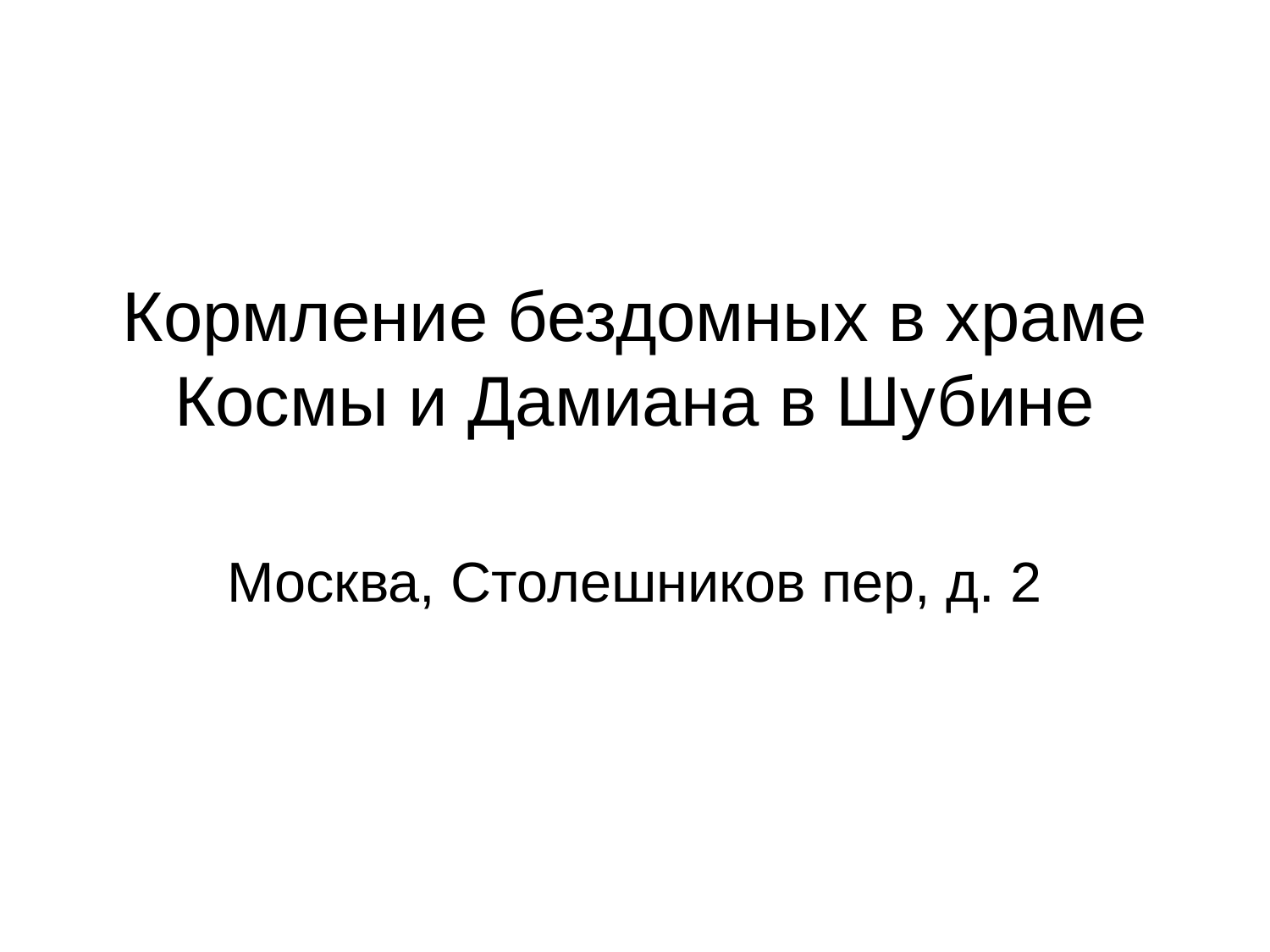

# Кормление бездомных в храме Космы и Дамиана в Шубине
Москва, Столешников пер, д. 2